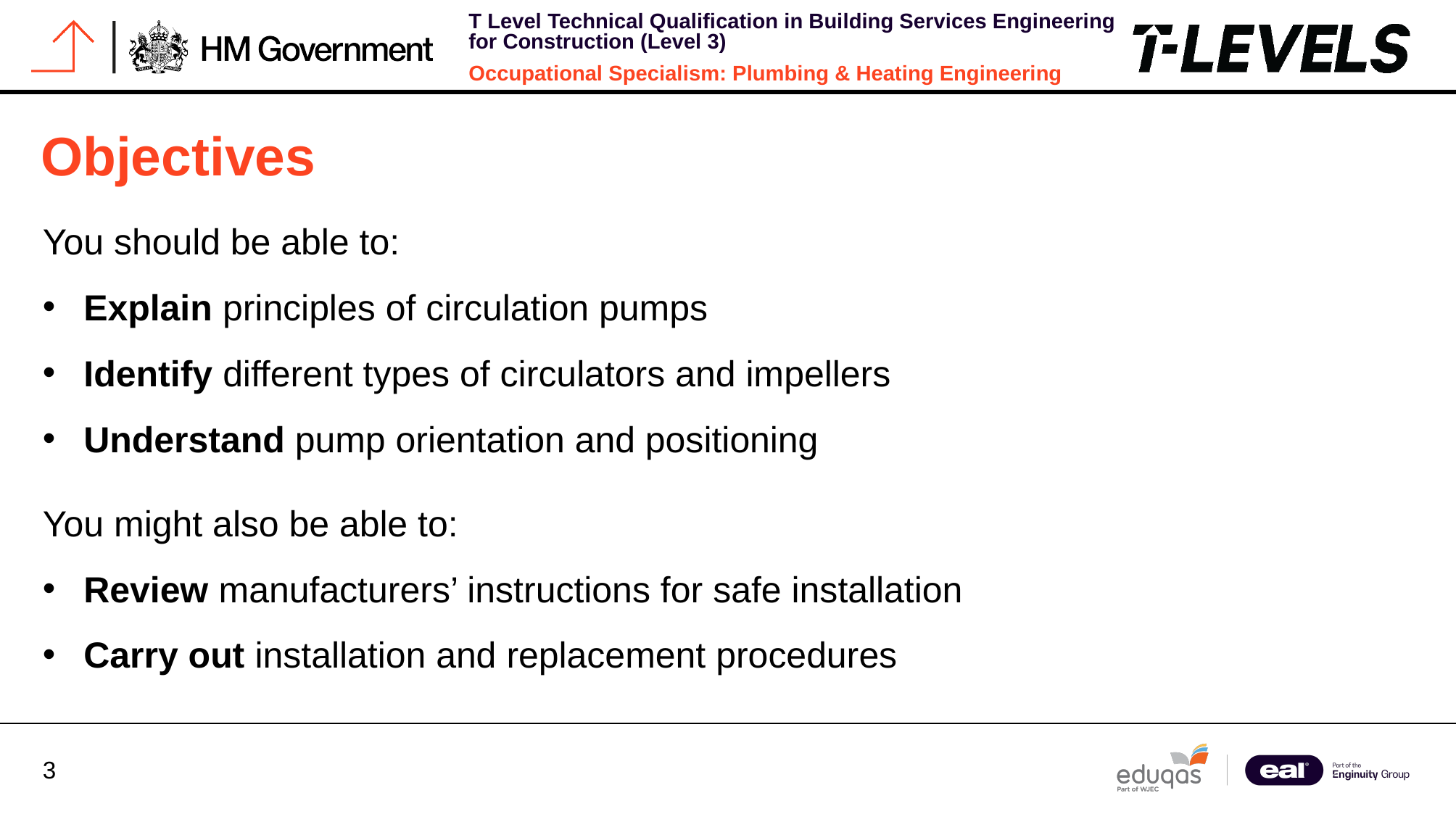

# Objectives
You should be able to:
Explain principles of circulation pumps
Identify different types of circulators and impellers
Understand pump orientation and positioning
You might also be able to:
Review manufacturers’ instructions for safe installation
Carry out installation and replacement procedures